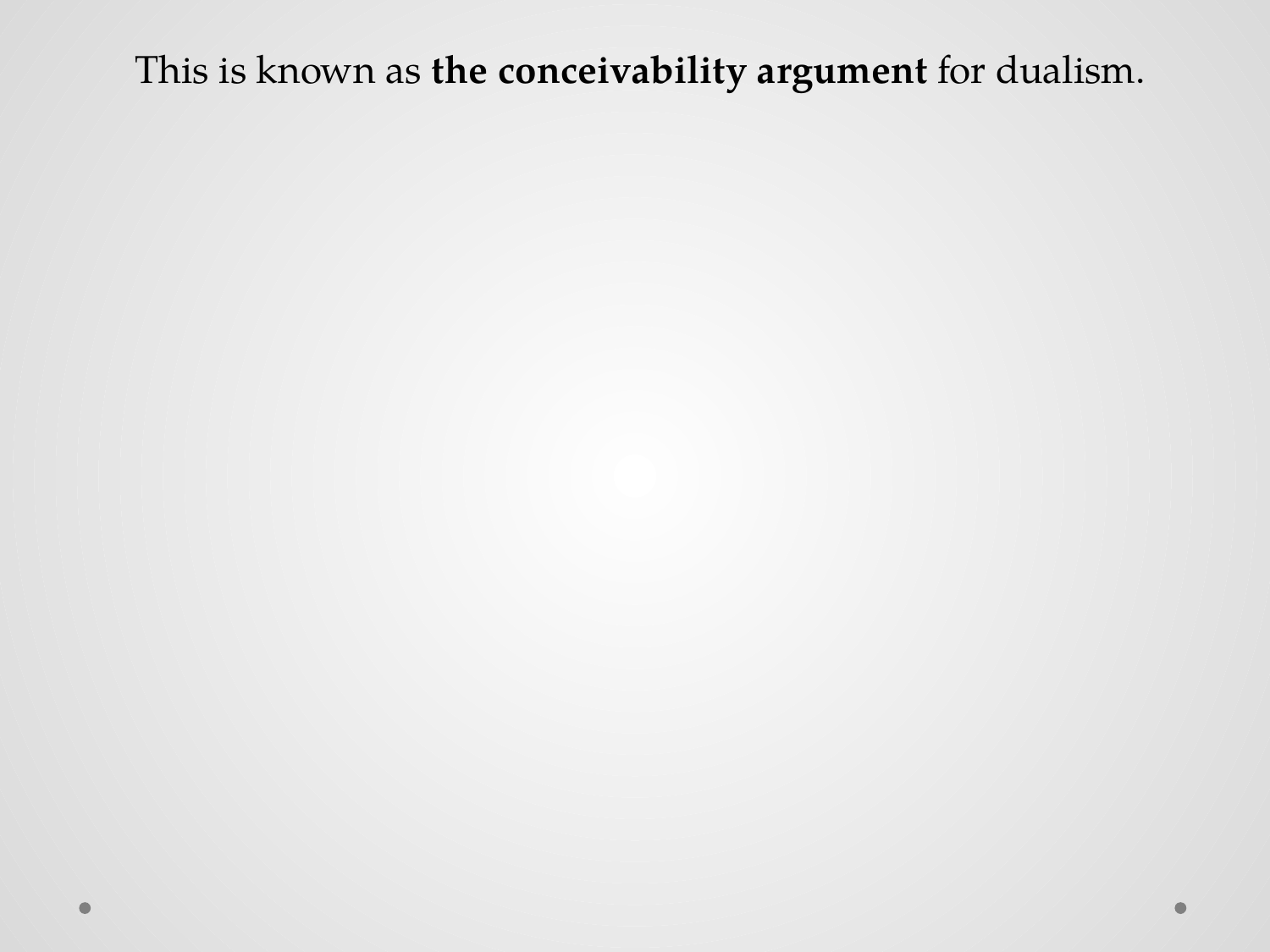

This is known as the conceivability argument for dualism.